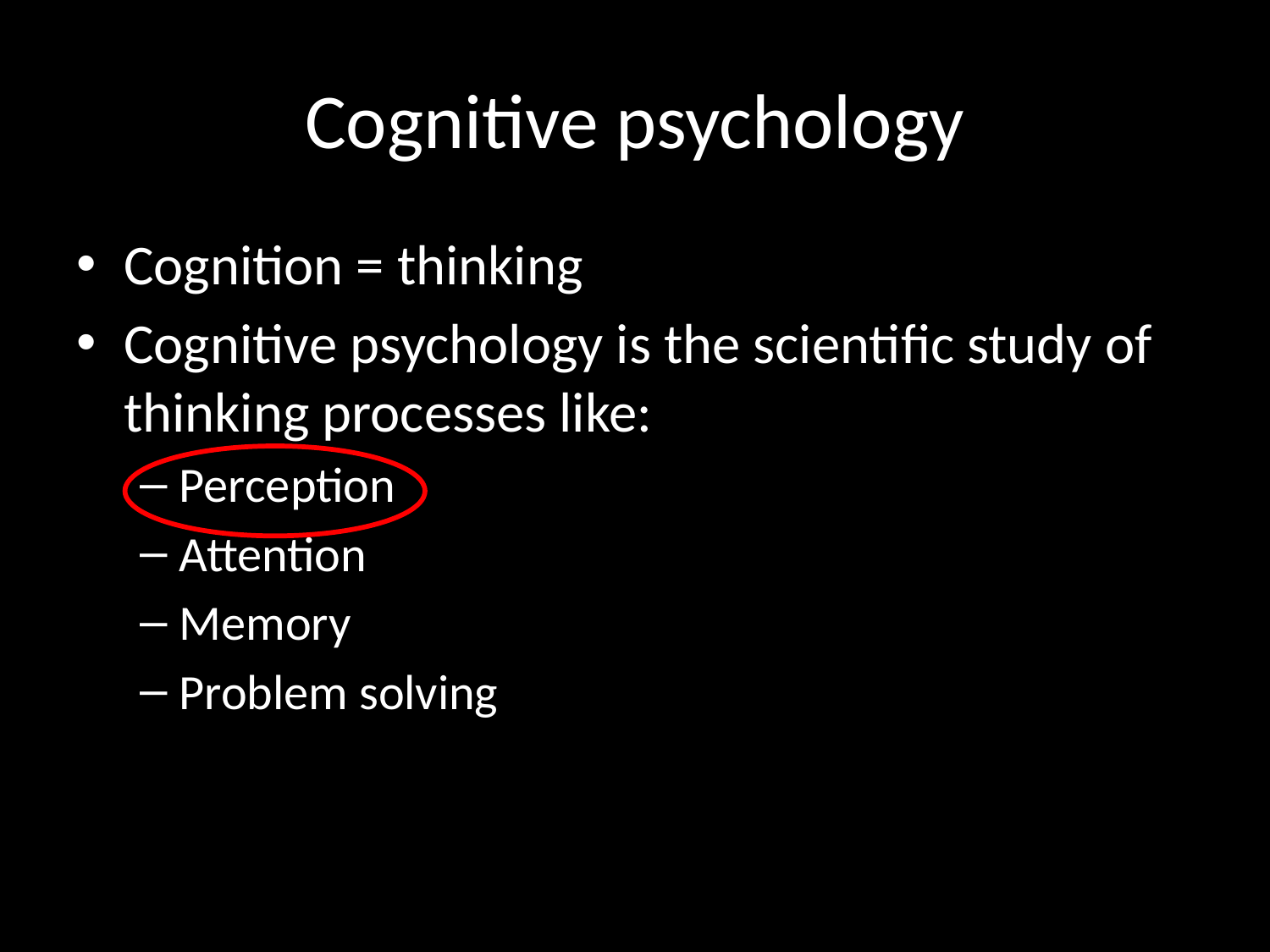

# Cognitive psychology
Cognition = thinking
Cognitive psychology is the scientific study of thinking processes like:
Perception
Attention
Memory
Problem solving